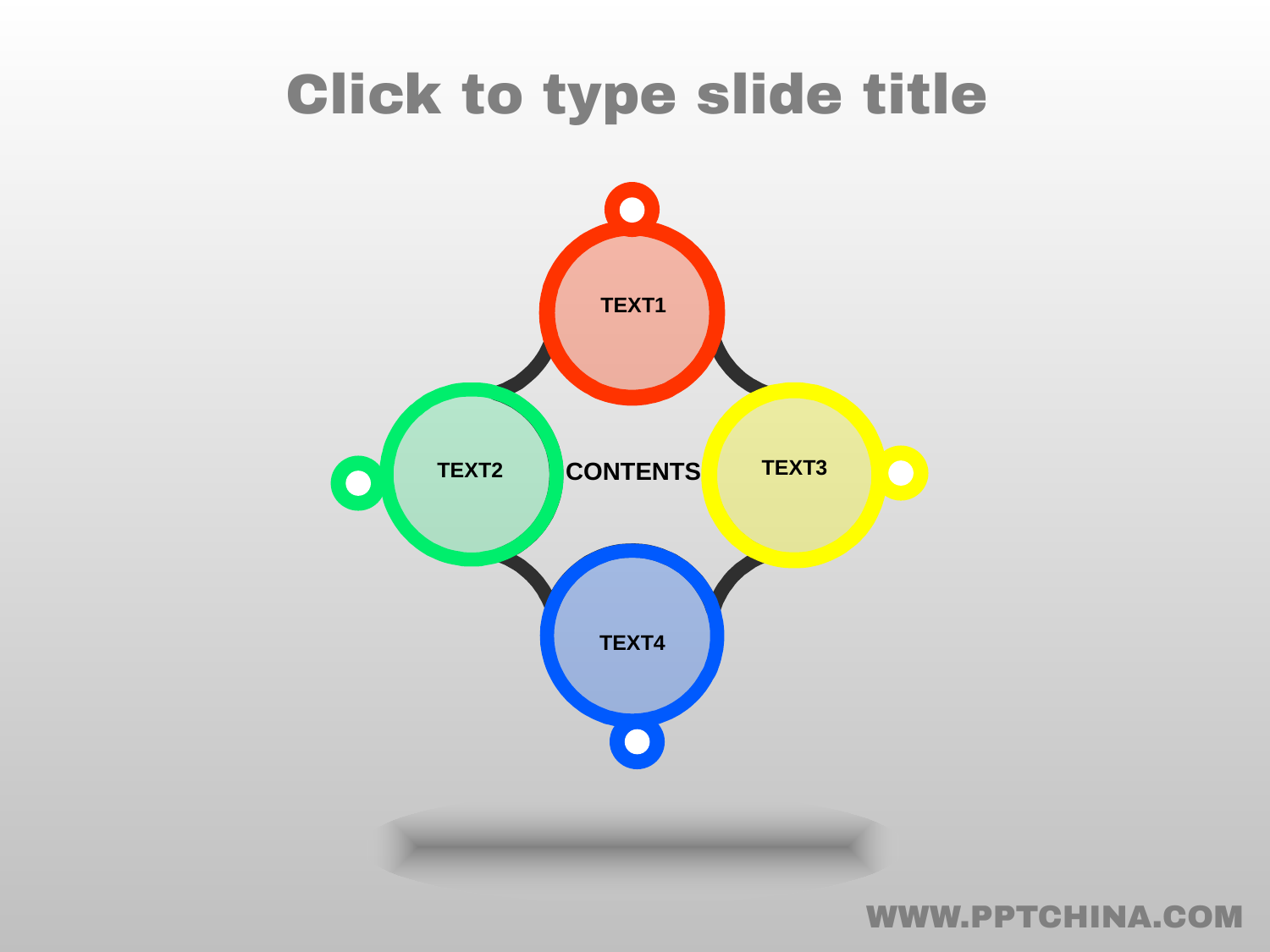

Click to type slide title

TEXT1

CONTENTS

TEXT3
TEXT2

TEXT4